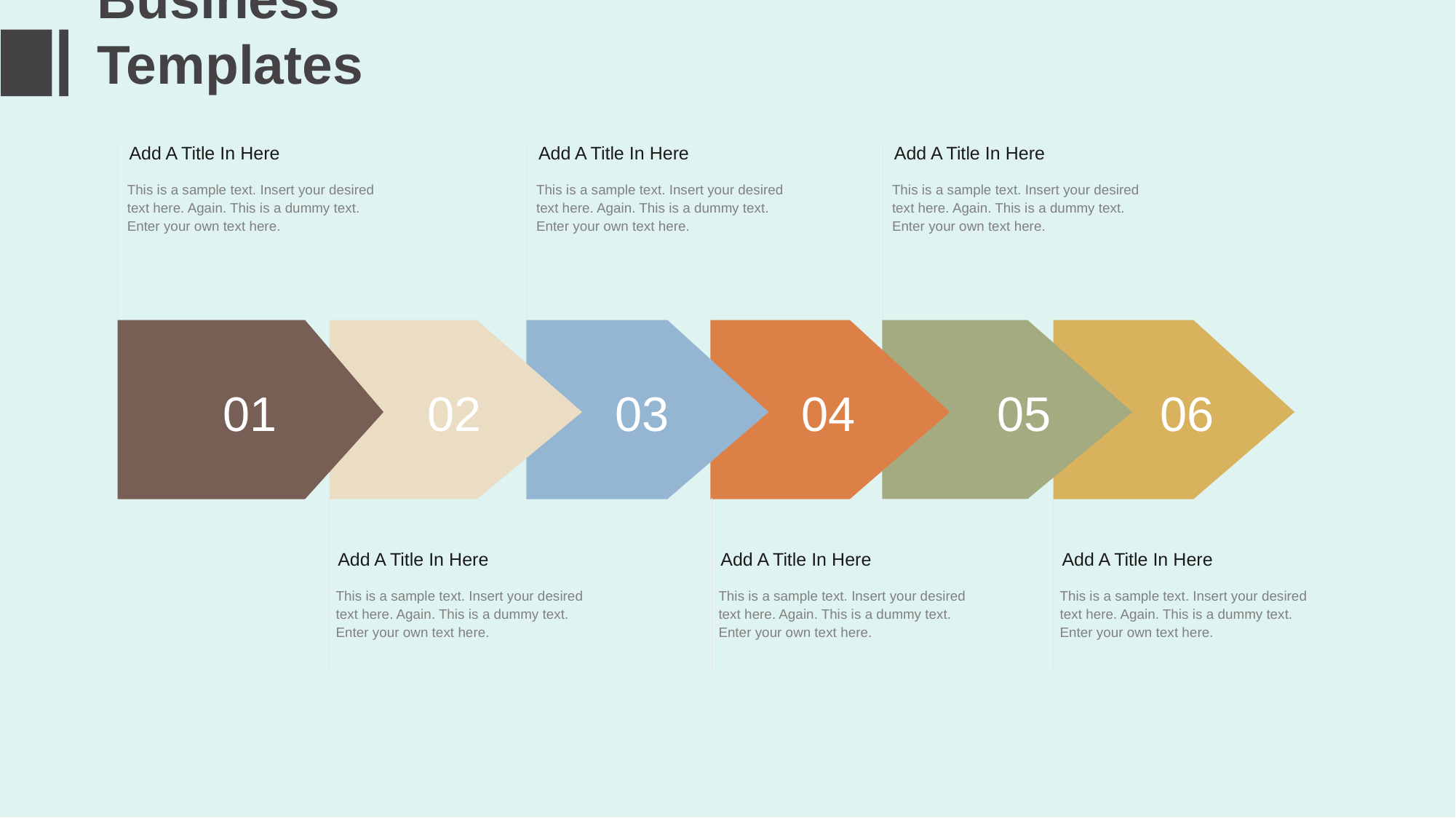

Add A Title In Here
This is a sample text. Insert your desired text here. Again. This is a dummy text. Enter your own text here.

Add A Title In Here
This is a sample text. Insert your desired text here. Again. This is a dummy text. Enter your own text here.

Add A Title In Here
This is a sample text. Insert your desired text here. Again. This is a dummy text. Enter your own text here.

01
02
03
04
05
06

Add A Title In Here
This is a sample text. Insert your desired text here. Again. This is a dummy text. Enter your own text here.

Add A Title In Here
This is a sample text. Insert your desired text here. Again. This is a dummy text. Enter your own text here.

Add A Title In Here
This is a sample text. Insert your desired text here. Again. This is a dummy text. Enter your own text here.